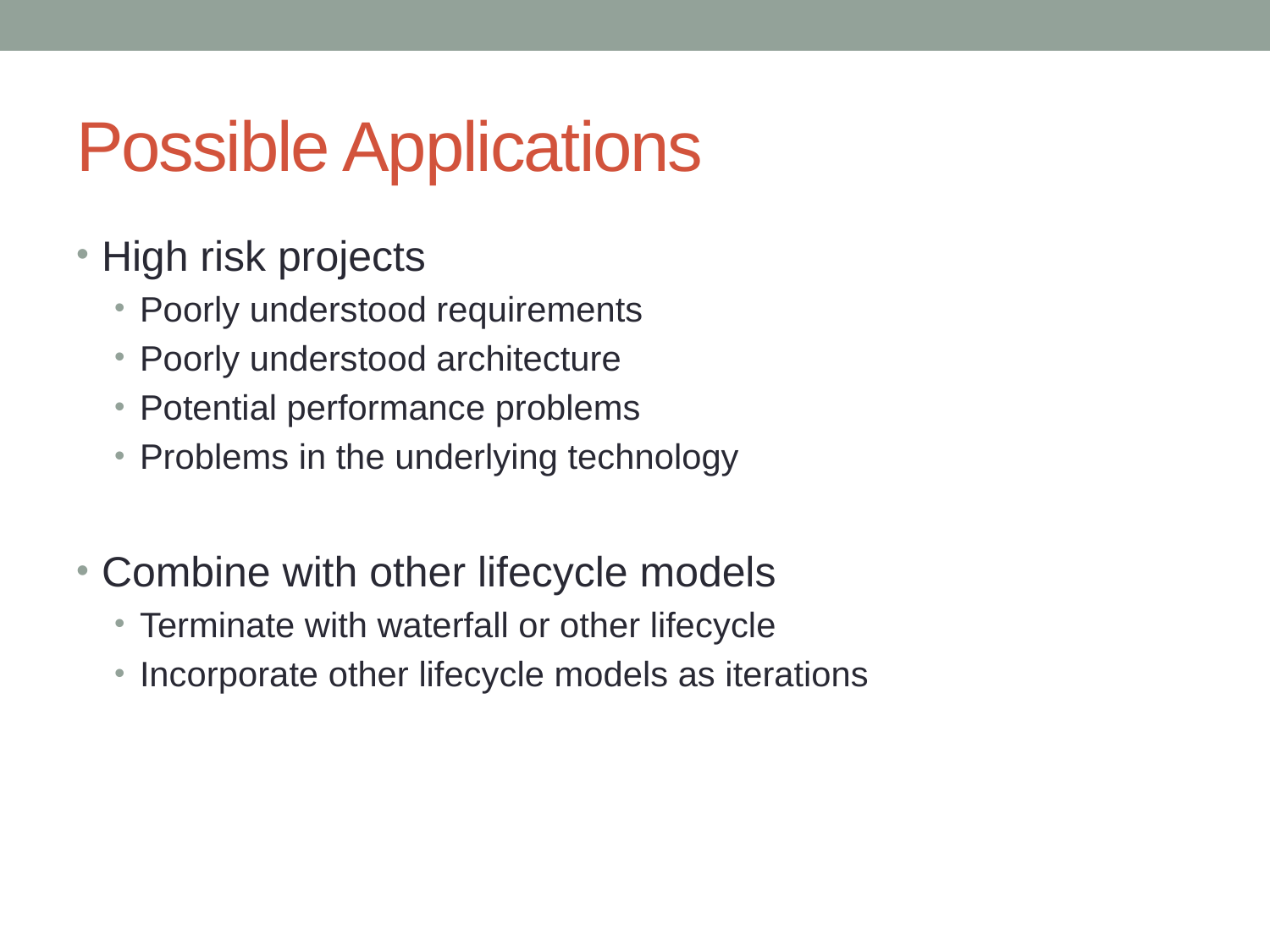

# Possible Applications
High risk projects
Poorly understood requirements
Poorly understood architecture
Potential performance problems
Problems in the underlying technology

Combine with other lifecycle models
Terminate with waterfall or other lifecycle
Incorporate other lifecycle models as iterations